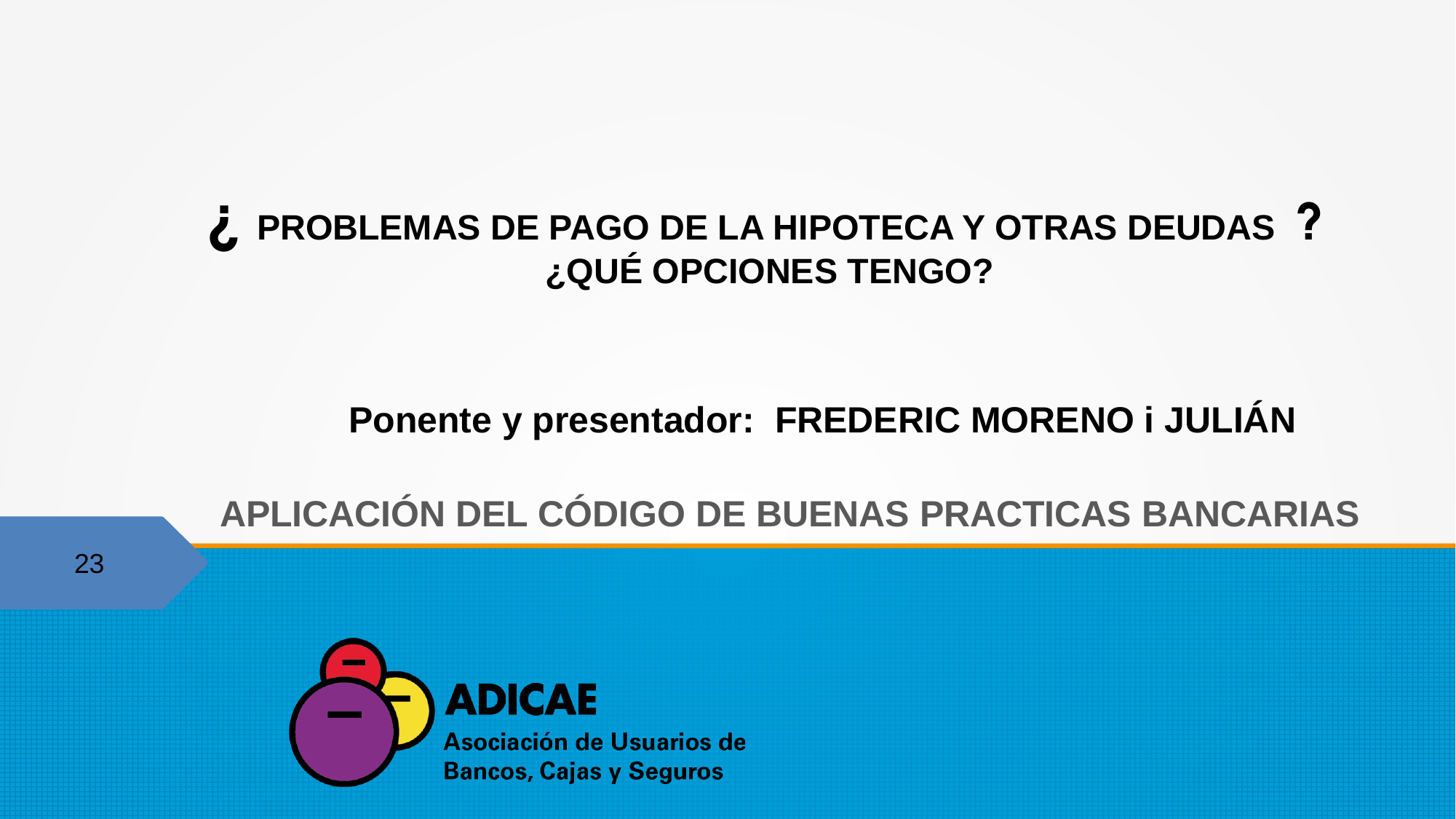

# ¿ PROBLEMAS DE PAGO DE LA HIPOTECA Y OTRAS DEUDAS  ? ¿QUÉ OPCIONES TENGO?
Ponente y presentador:  FREDERIC MORENO i JULIÁN
APLICACIÓN DEL CÓDIGO DE BUENAS PRACTICAS BANCARIAS
23